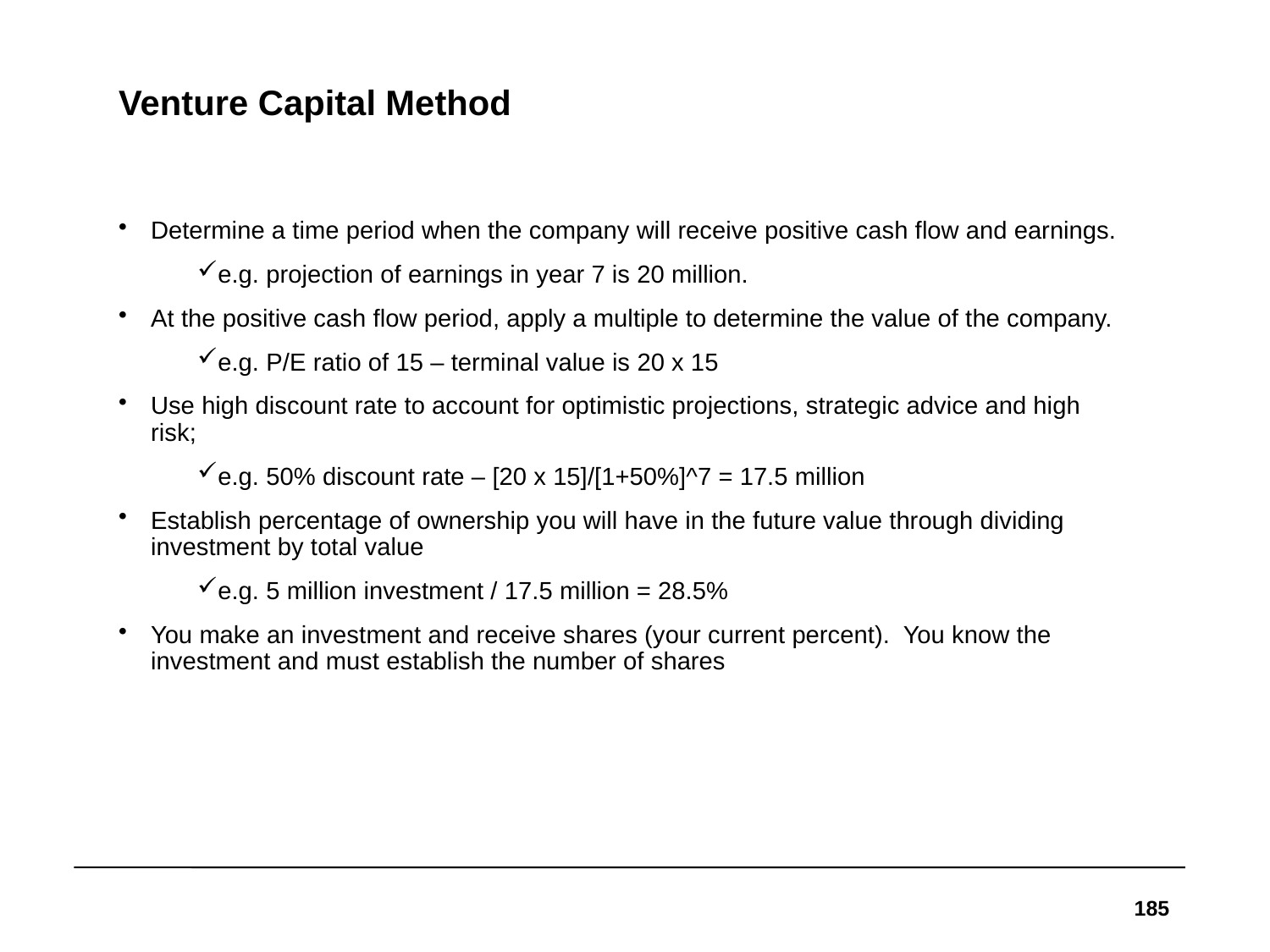

# Venture Capital Method
Determine a time period when the company will receive positive cash flow and earnings.
e.g. projection of earnings in year 7 is 20 million.
At the positive cash flow period, apply a multiple to determine the value of the company.
e.g. P/E ratio of 15 – terminal value is 20 x 15
Use high discount rate to account for optimistic projections, strategic advice and high risk;
e.g. 50% discount rate – [20 x 15]/[1+50%]^7 = 17.5 million
Establish percentage of ownership you will have in the future value through dividing investment by total value
e.g. 5 million investment / 17.5 million = 28.5%
You make an investment and receive shares (your current percent).  You know the investment and must establish the number of shares